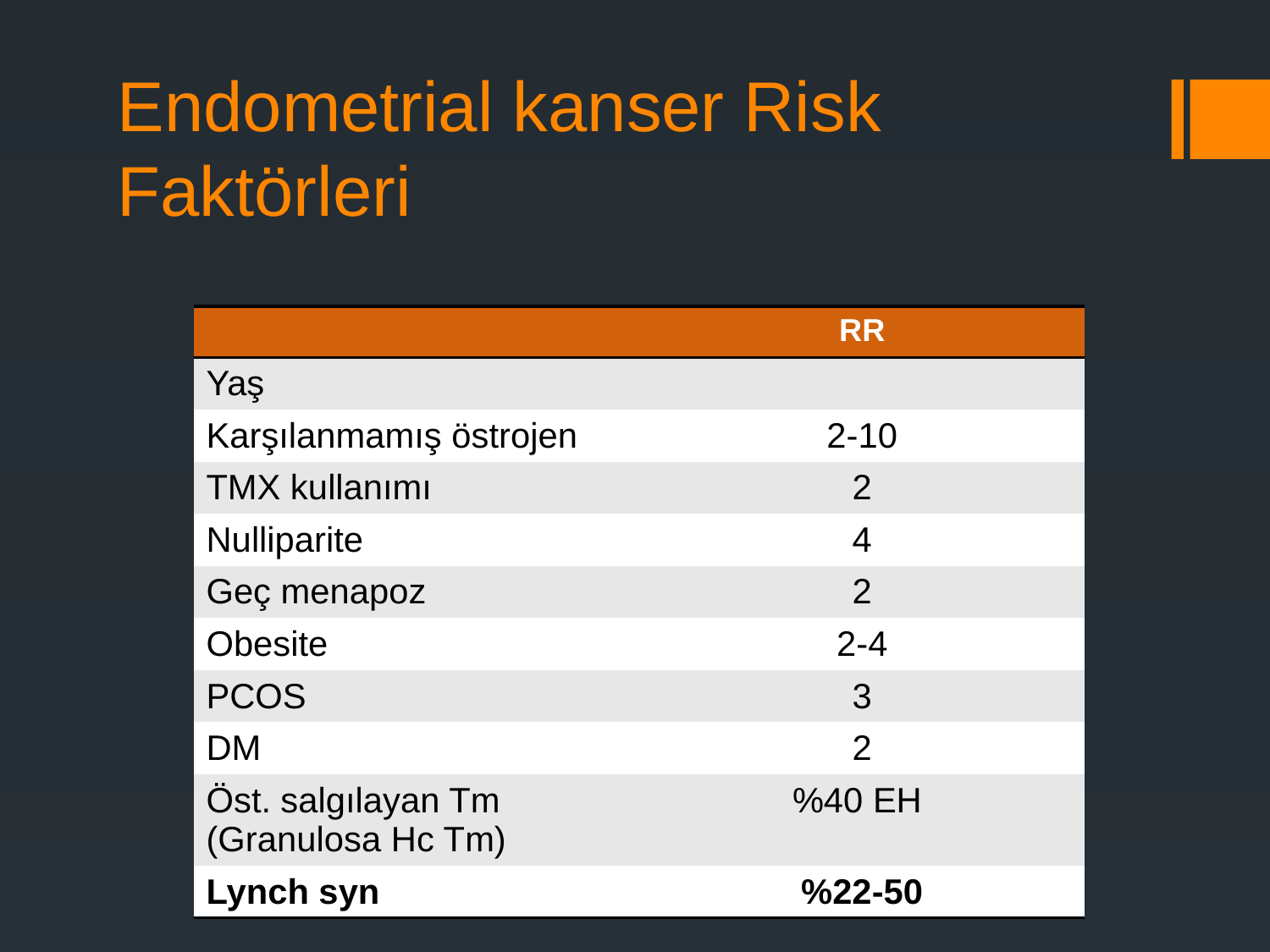

# Endometrial kanser Risk Faktörleri
|  | RR |
| --- | --- |
| Yaş |  |
| Karşılanmamış östrojen | 2-10 |
| TMX kullanımı | 2 |
| Nulliparite | 4 |
| Geç menapoz | 2 |
| Obesite | 2-4 |
| PCOS | 3 |
| DM | 2 |
| Öst. salgılayan Tm (Granulosa Hc Tm) | %40 EH |
| Lynch syn | %22-50 |